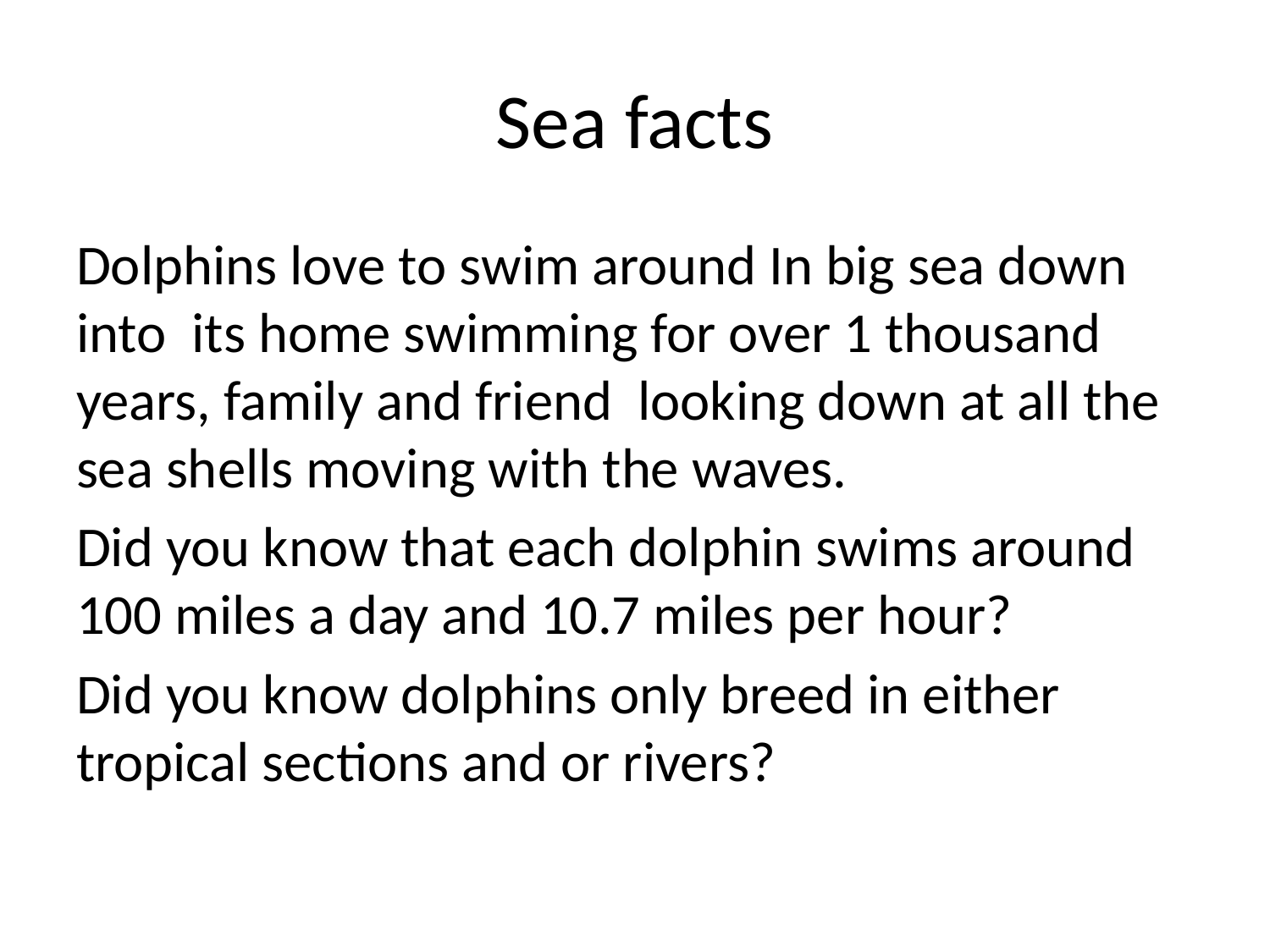

# Sea facts
Dolphins love to swim around In big sea down into  its home swimming for over 1 thousand years, family and friend  looking down at all the sea shells moving with the waves.
Did you know that each dolphin swims around 100 miles a day and 10.7 miles per hour?
Did you know dolphins only breed in either tropical sections and or rivers?